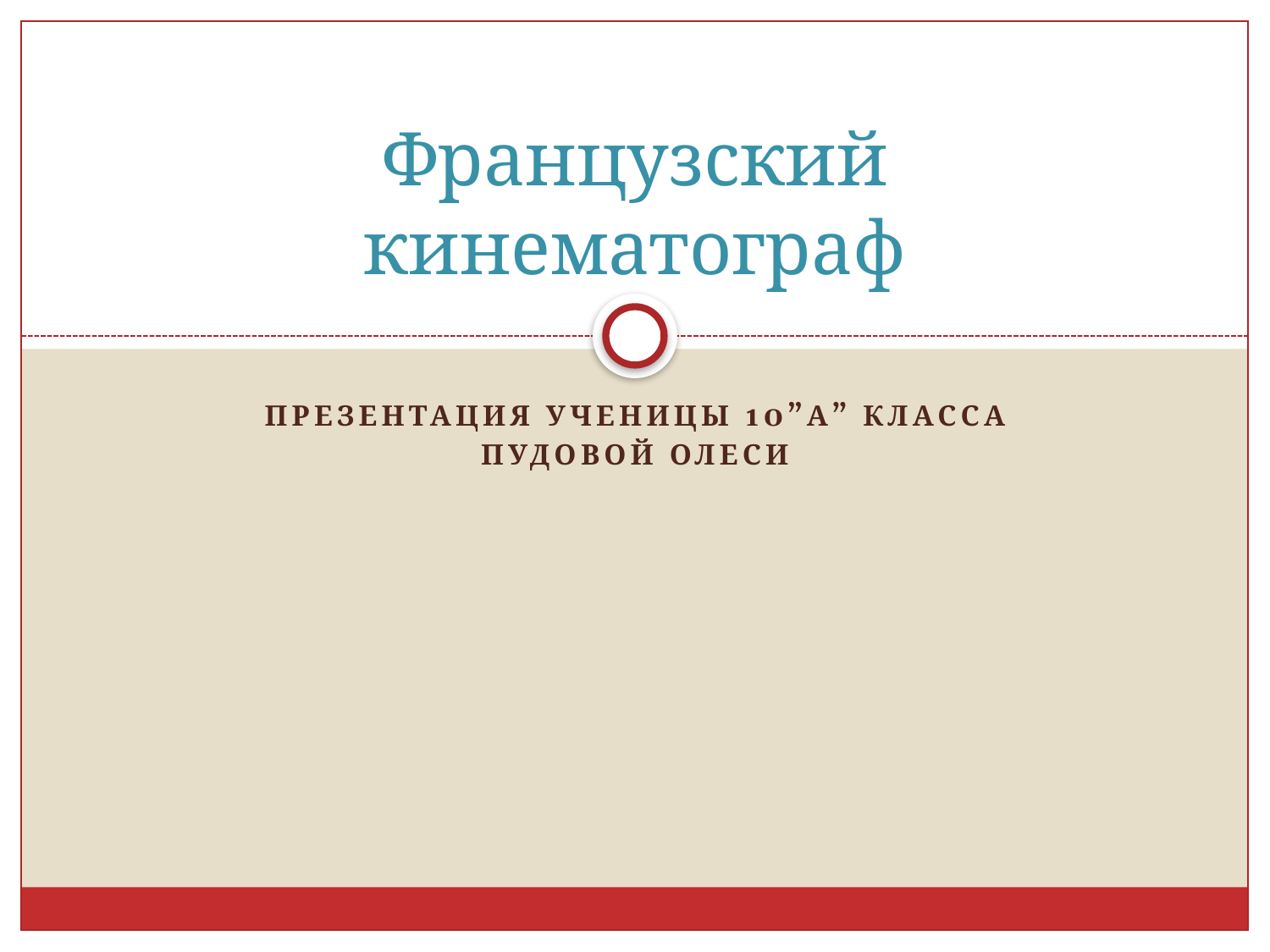

# Французский кинематограф
Презентация ученицы 10”а” Класса
Пудовой Олеси